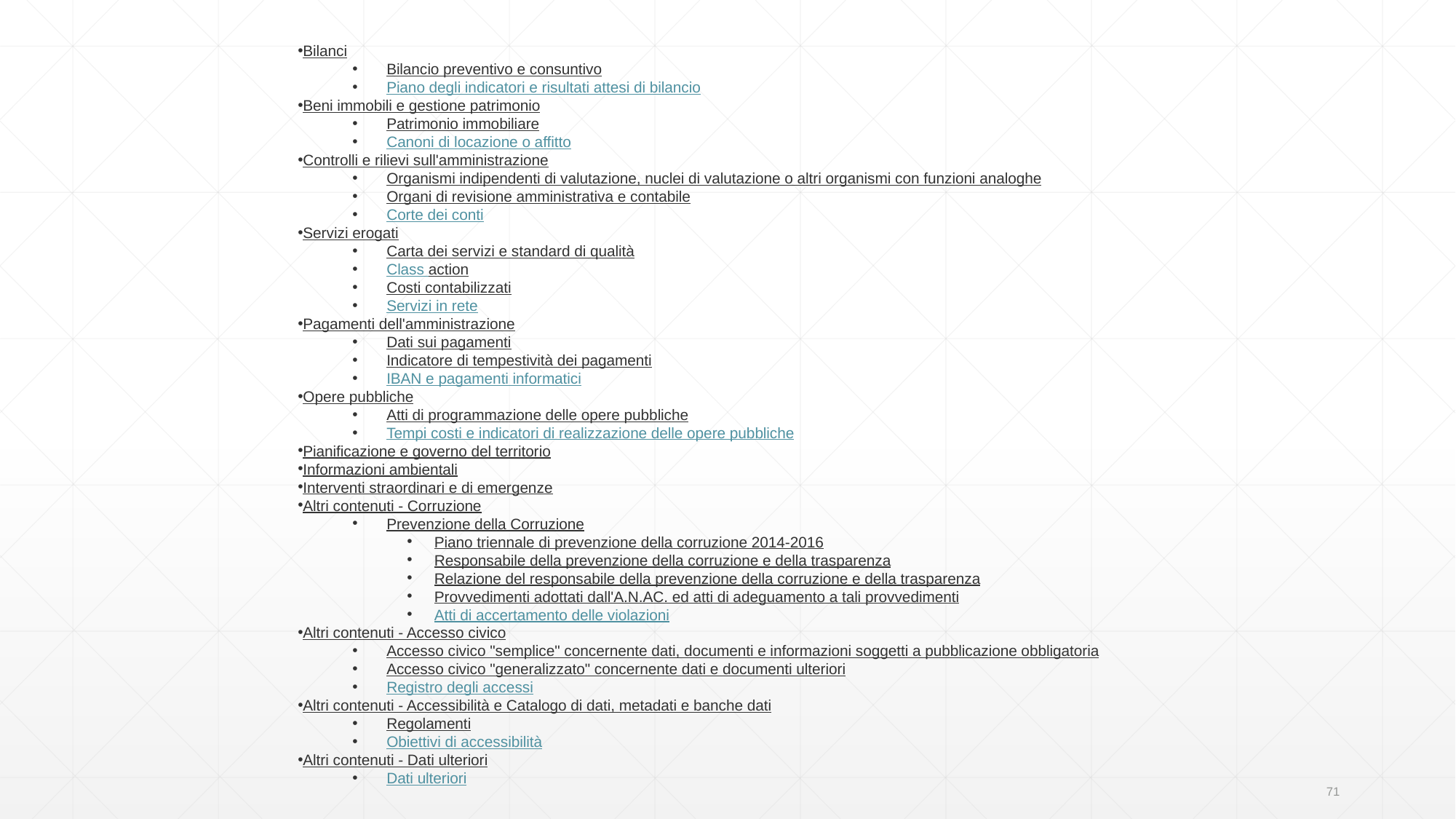

Bilanci
Bilancio preventivo e consuntivo
Piano degli indicatori e risultati attesi di bilancio
Beni immobili e gestione patrimonio
Patrimonio immobiliare
Canoni di locazione o affitto
Controlli e rilievi sull'amministrazione
Organismi indipendenti di valutazione, nuclei di valutazione o altri organismi con funzioni analoghe
Organi di revisione amministrativa e contabile
Corte dei conti
Servizi erogati
Carta dei servizi e standard di qualità
Class action
Costi contabilizzati
Servizi in rete
Pagamenti dell'amministrazione
Dati sui pagamenti
Indicatore di tempestività dei pagamenti
IBAN e pagamenti informatici
Opere pubbliche
Atti di programmazione delle opere pubbliche
Tempi costi e indicatori di realizzazione delle opere pubbliche
Pianificazione e governo del territorio
Informazioni ambientali
Interventi straordinari e di emergenze
Altri contenuti - Corruzione
Prevenzione della Corruzione
Piano triennale di prevenzione della corruzione 2014-2016
Responsabile della prevenzione della corruzione e della trasparenza
Relazione del responsabile della prevenzione della corruzione e della trasparenza
Provvedimenti adottati dall'A.N.AC. ed atti di adeguamento a tali provvedimenti
Atti di accertamento delle violazioni
Altri contenuti - Accesso civico
Accesso civico "semplice" concernente dati, documenti e informazioni soggetti a pubblicazione obbligatoria
Accesso civico "generalizzato" concernente dati e documenti ulteriori
Registro degli accessi
Altri contenuti - Accessibilità e Catalogo di dati, metadati e banche dati
Regolamenti
Obiettivi di accessibilità
Altri contenuti - Dati ulteriori
Dati ulteriori

71